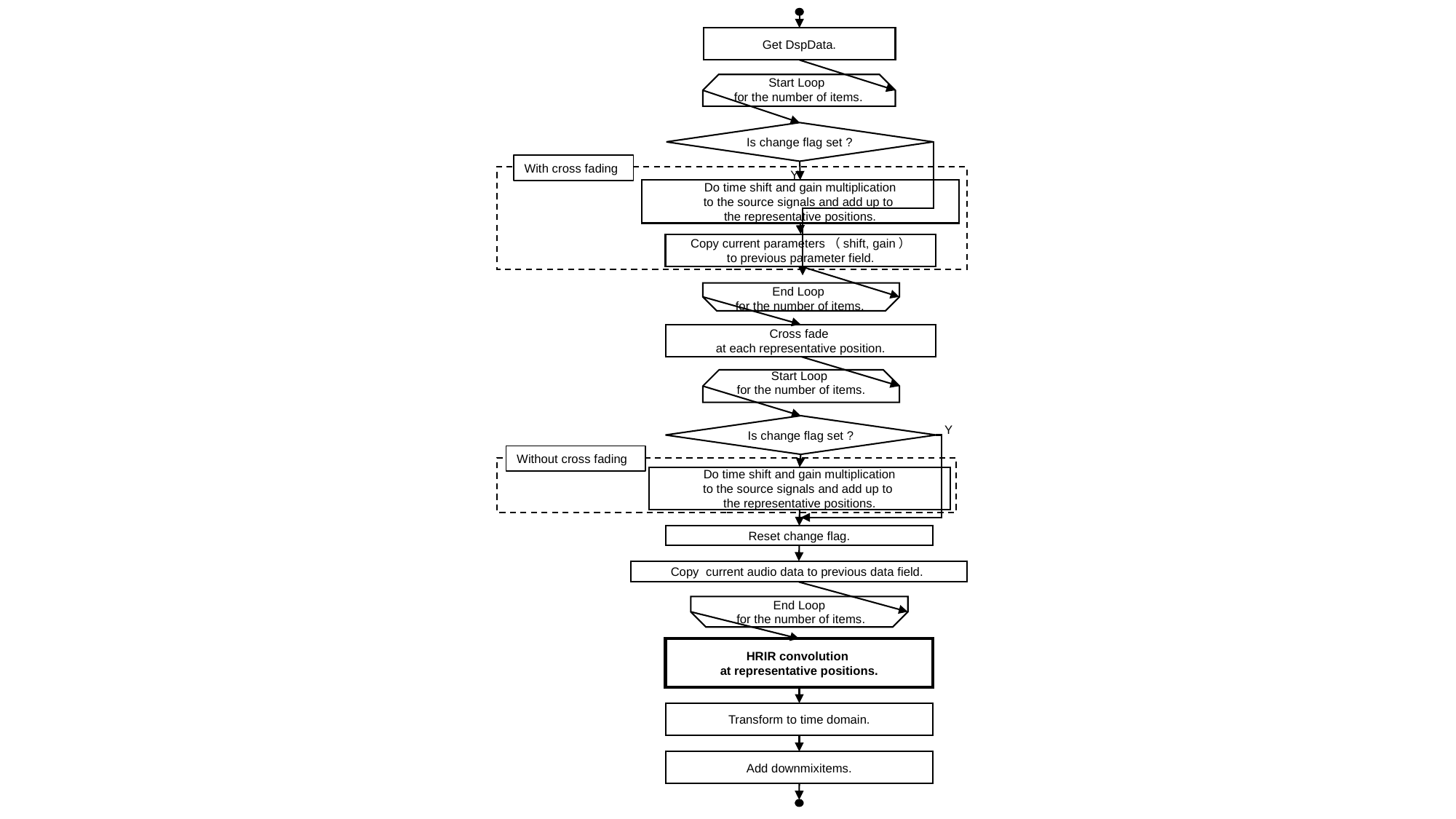

Get DspData.

Start Loop
for the number of items.
Is change flag set ?
With cross fading
Y

Do time shift and gain multiplication
to the source signals and add up to
the representative positions.
Copy current parameters（shift, gain）
to previous parameter field.
End Loop
for the number of items.
Cross fade
at each representative position.

Start Loop
for the number of items.
Is change flag set ?
Y
Without cross fading

Do time shift and gain multiplication
to the source signals and add up to
the representative positions.
Reset change flag.
Copy  current audio data to previous data field.
End Loop
 for the number of items.
HRIR convolution
at representative positions.
Transform to time domain.
Add downmixitems.